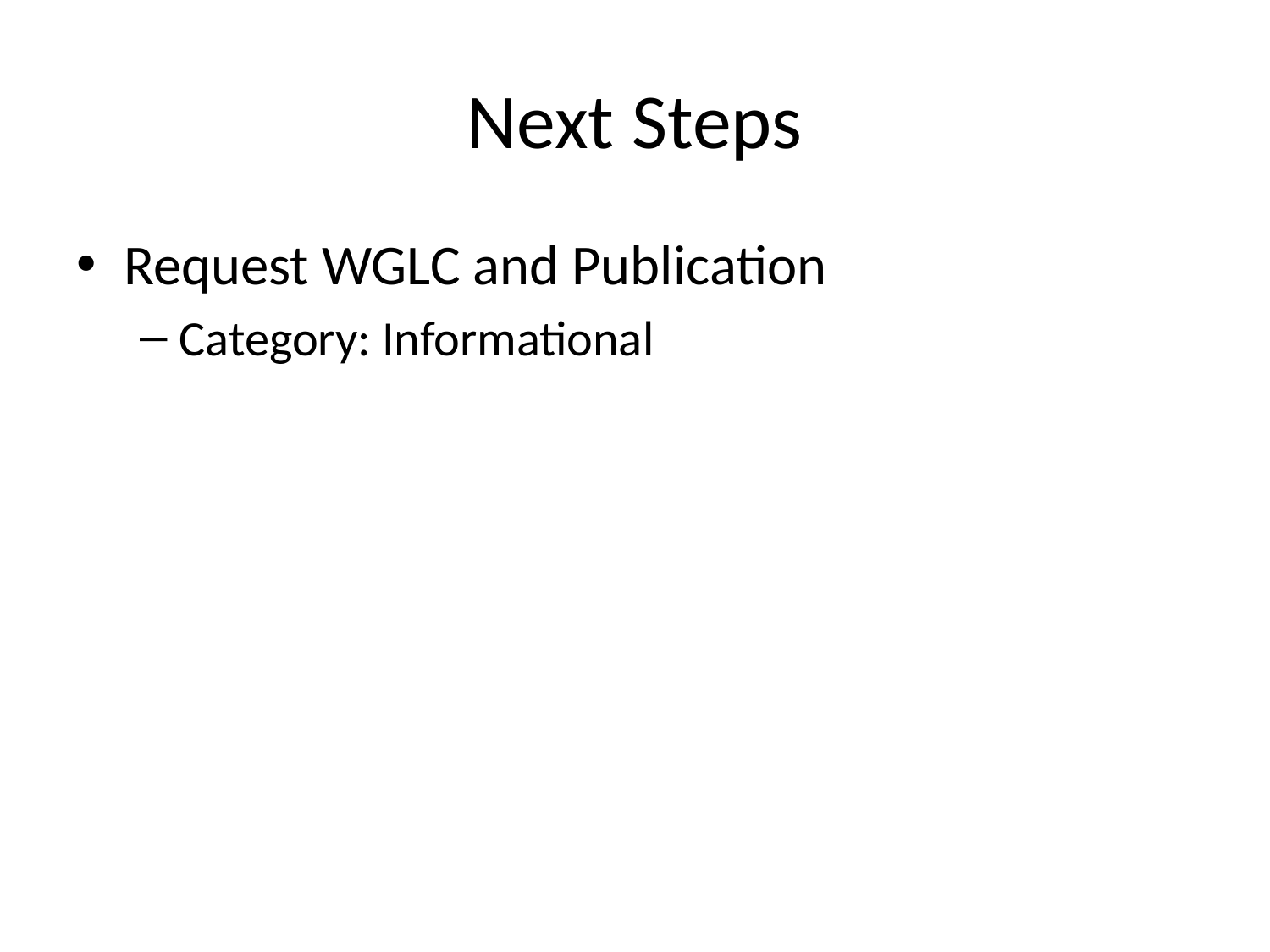

# Next Steps
Request WGLC and Publication
Category: Informational